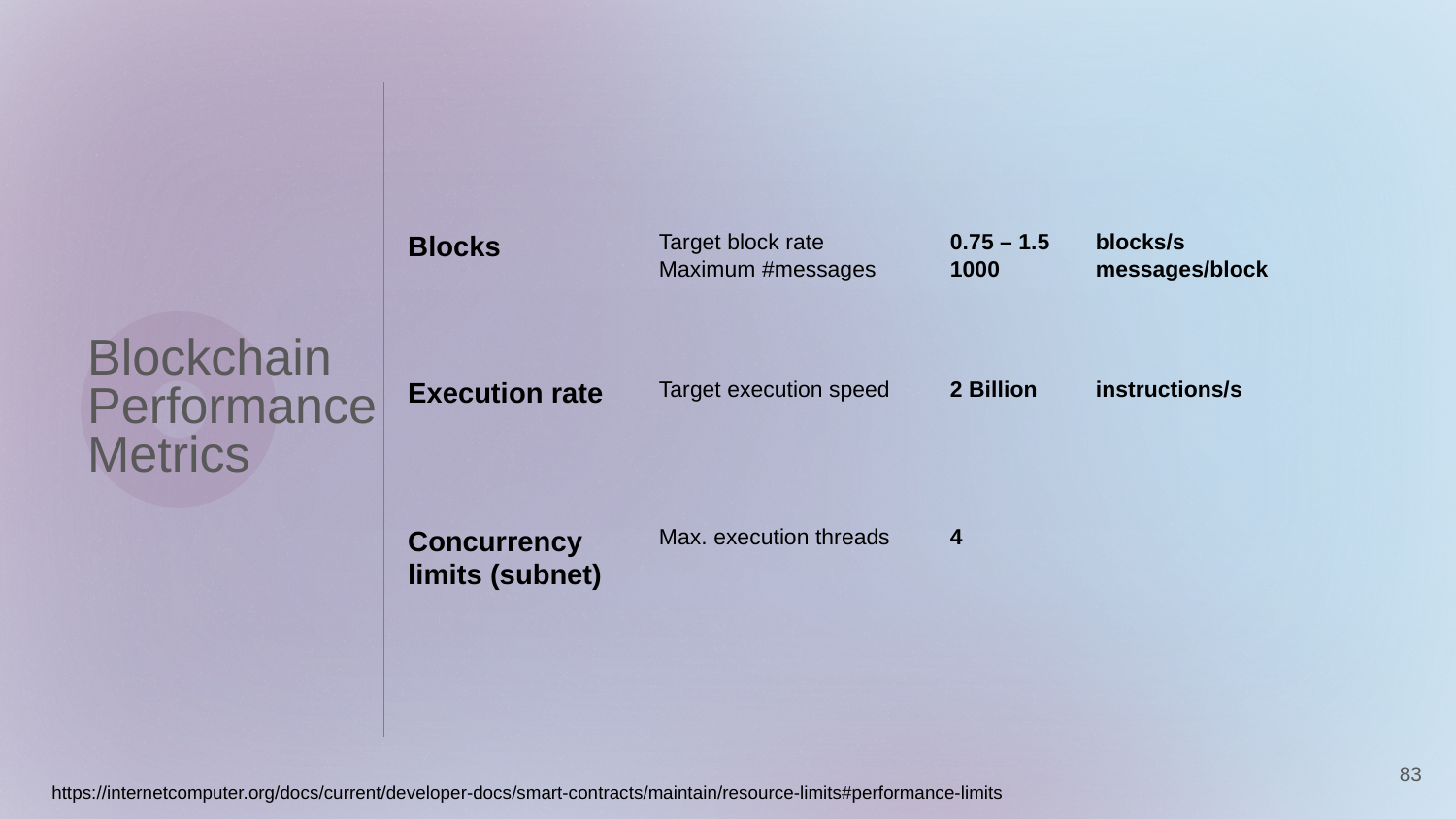

Blockchain Performance
Metrics
Blocks
Target block rate	0.75 – 1.5 	blocks/s
Maximum #messages 	1000 	messages/block

Execution rate
Target execution speed	2 Billion 	instructions/s
Concurrency limits (subnet)
Max. execution threads	4
83
https://internetcomputer.org/docs/current/developer-docs/smart-contracts/maintain/resource-limits#performance-limits